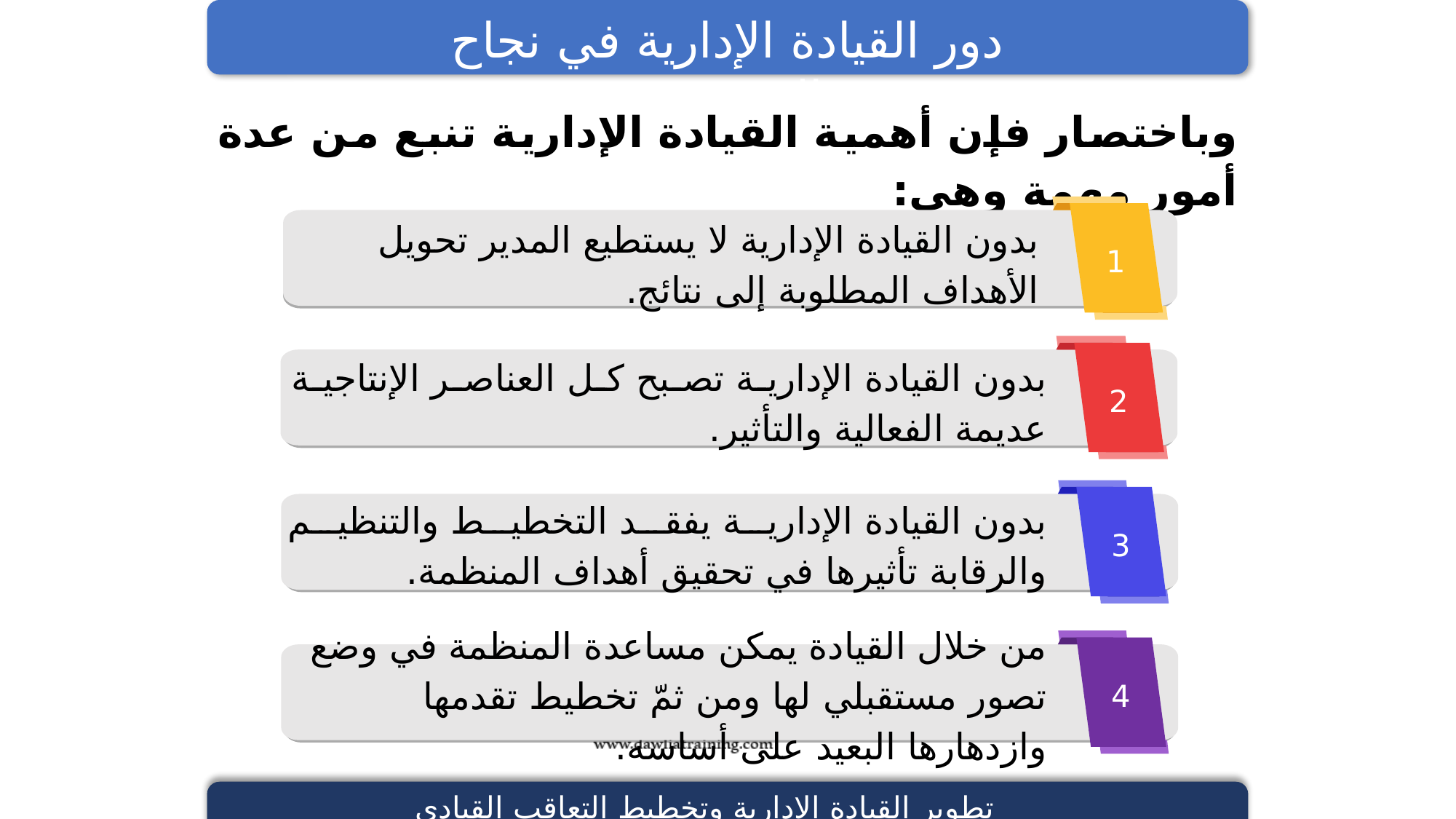

دور القيادة الإدارية في نجاح المؤسسة
وباختصار فإن أهمية القيادة الإدارية تنبع من عدة أمور مهمة وهي:

1

بدون القيادة الإدارية لا يستطيع المدير تحويل الأهداف المطلوبة إلى نتائج.

2

بدون القيادة الإدارية تصبح كل العناصر الإنتاجية عديمة الفعالية والتأثير.

3

بدون القيادة الإدارية يفقد التخطيط والتنظيم والرقابة تأثيرها في تحقيق أهداف المنظمة.

4

من خلال القيادة يمكن مساعدة المنظمة في وضع تصور مستقبلي لها ومن ثمّ تخطيط تقدمها وازدهارها البعيد على أساسه.

تطوير القيادة الإدارية وتخطيط التعاقب القيادي